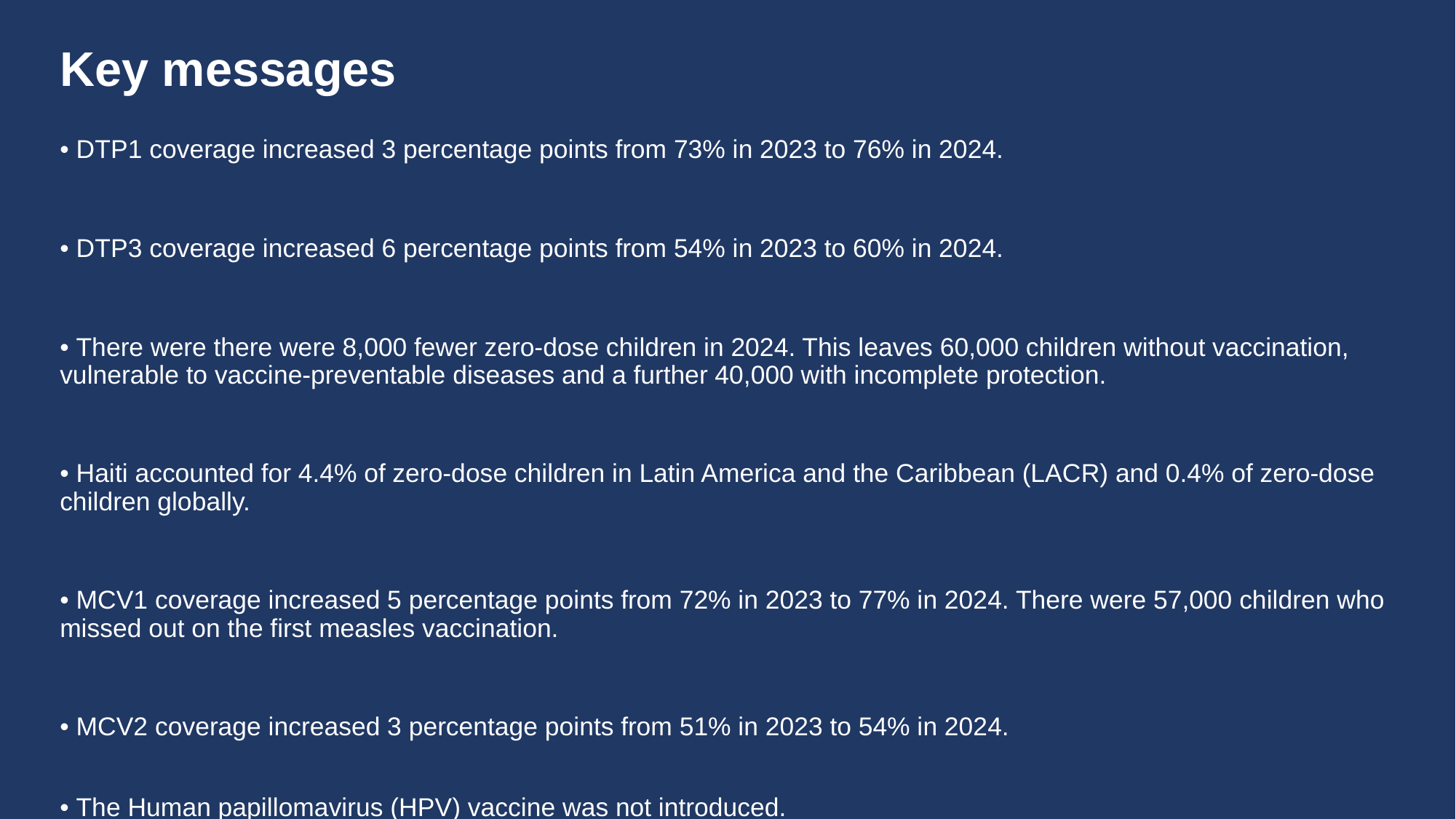

# Key messages
• DTP1 coverage increased 3 percentage points from 73% in 2023 to 76% in 2024.

• DTP3 coverage increased 6 percentage points from 54% in 2023 to 60% in 2024.

• There were there were 8,000 fewer zero-dose children in 2024. This leaves 60,000 children without vaccination, vulnerable to vaccine-preventable diseases and a further 40,000 with incomplete protection.

• Haiti accounted for 4.4% of zero-dose children in Latin America and the Caribbean (LACR) and 0.4% of zero-dose children globally.

• MCV1 coverage increased 5 percentage points from 72% in 2023 to 77% in 2024. There were 57,000 children who missed out on the first measles vaccination.

• MCV2 coverage increased 3 percentage points from 51% in 2023 to 54% in 2024.

• The Human papillomavirus (HPV) vaccine was not introduced.